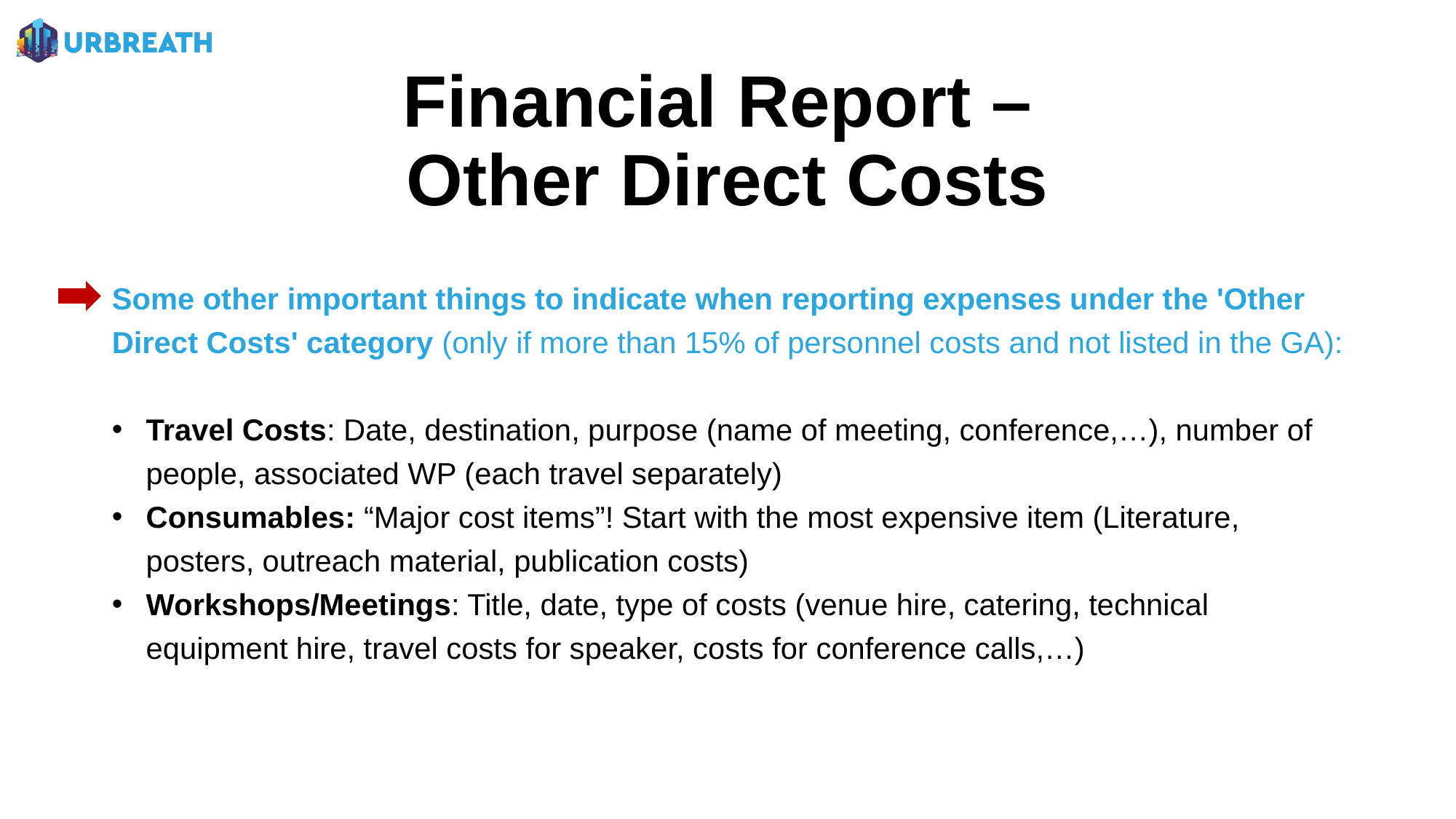

# Financial Report – Other Direct Costs
Some other important things to indicate when reporting expenses under the 'Other Direct Costs' category (only if more than 15% of personnel costs and not listed in the GA):

Travel Costs: Date, destination, purpose (name of meeting, conference,…), number of people, associated WP (each travel separately)
Consumables: “Major cost items”! Start with the most expensive item (Literature, posters, outreach material, publication costs)
Workshops/Meetings: Title, date, type of costs (venue hire, catering, technical equipment hire, travel costs for speaker, costs for conference calls,…)